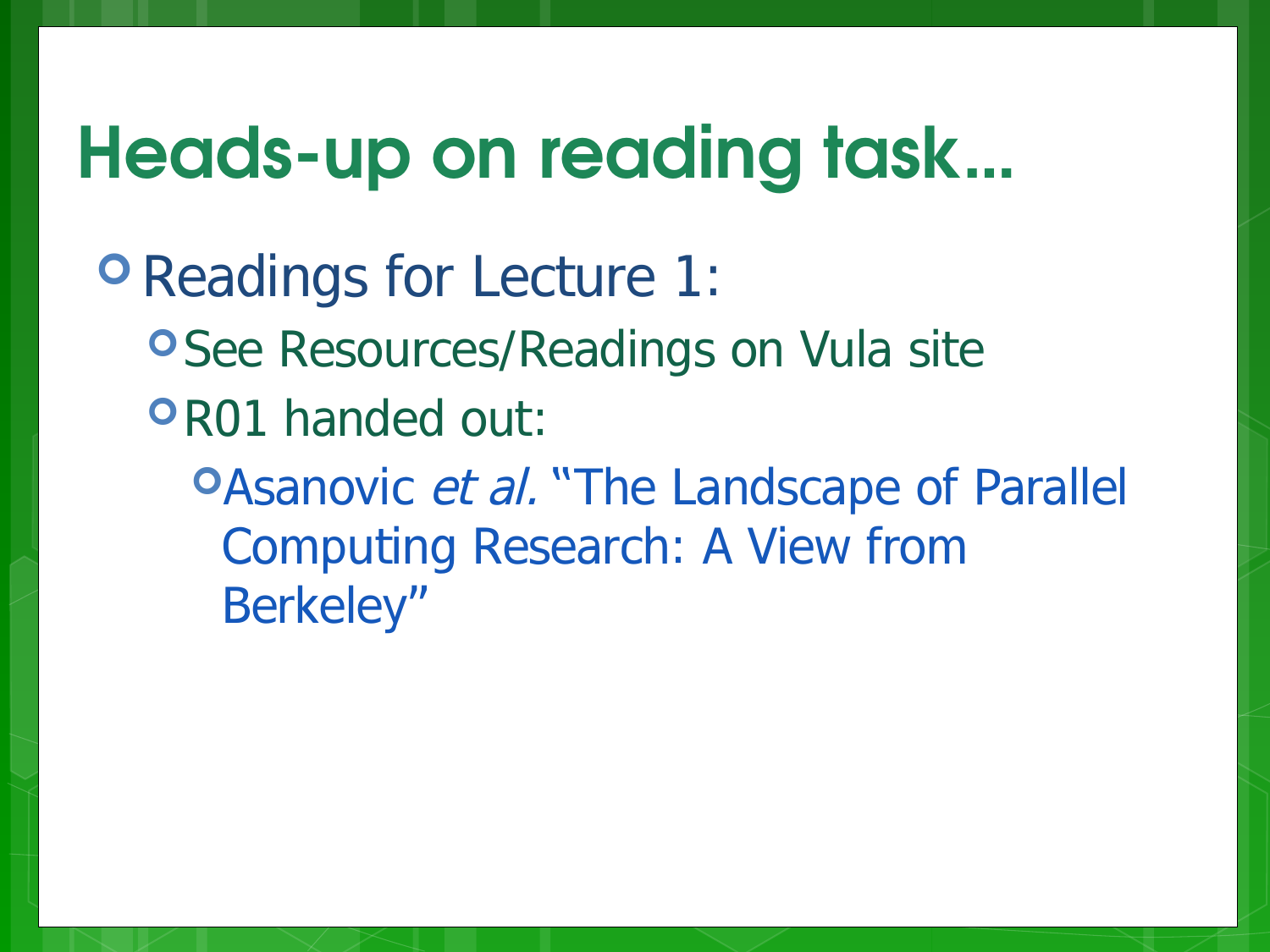

# Heads-up on reading task…
Readings for Lecture 1:
See Resources/Readings on Vula site
R01 handed out:
Asanovic et al. “The Landscape of Parallel Computing Research: A View from Berkeley”